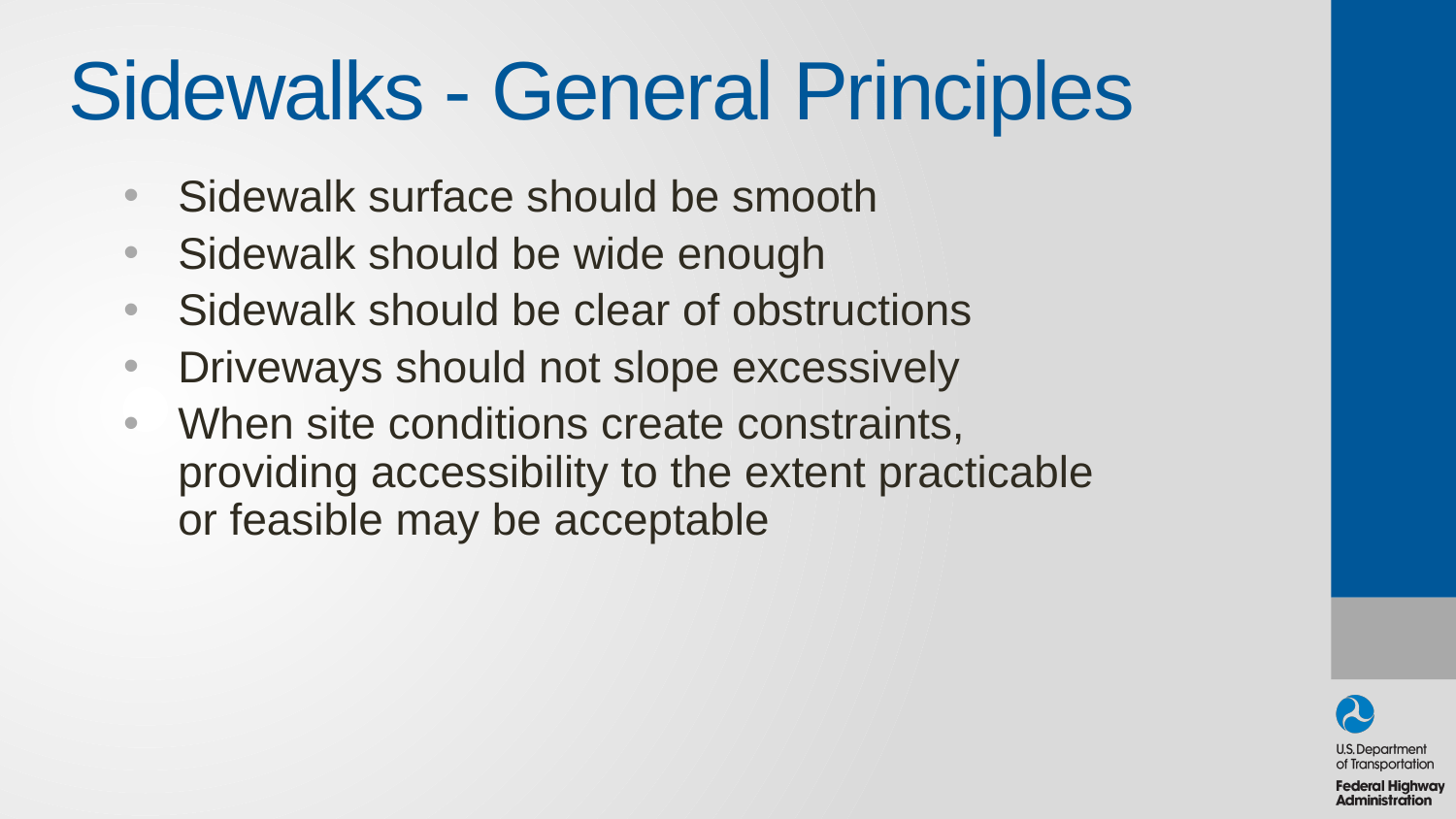

# Sidewalks - General Principles
Sidewalk surface should be smooth
Sidewalk should be wide enough
Sidewalk should be clear of obstructions
Driveways should not slope excessively
When site conditions create constraints, providing accessibility to the extent practicable or feasible may be acceptable